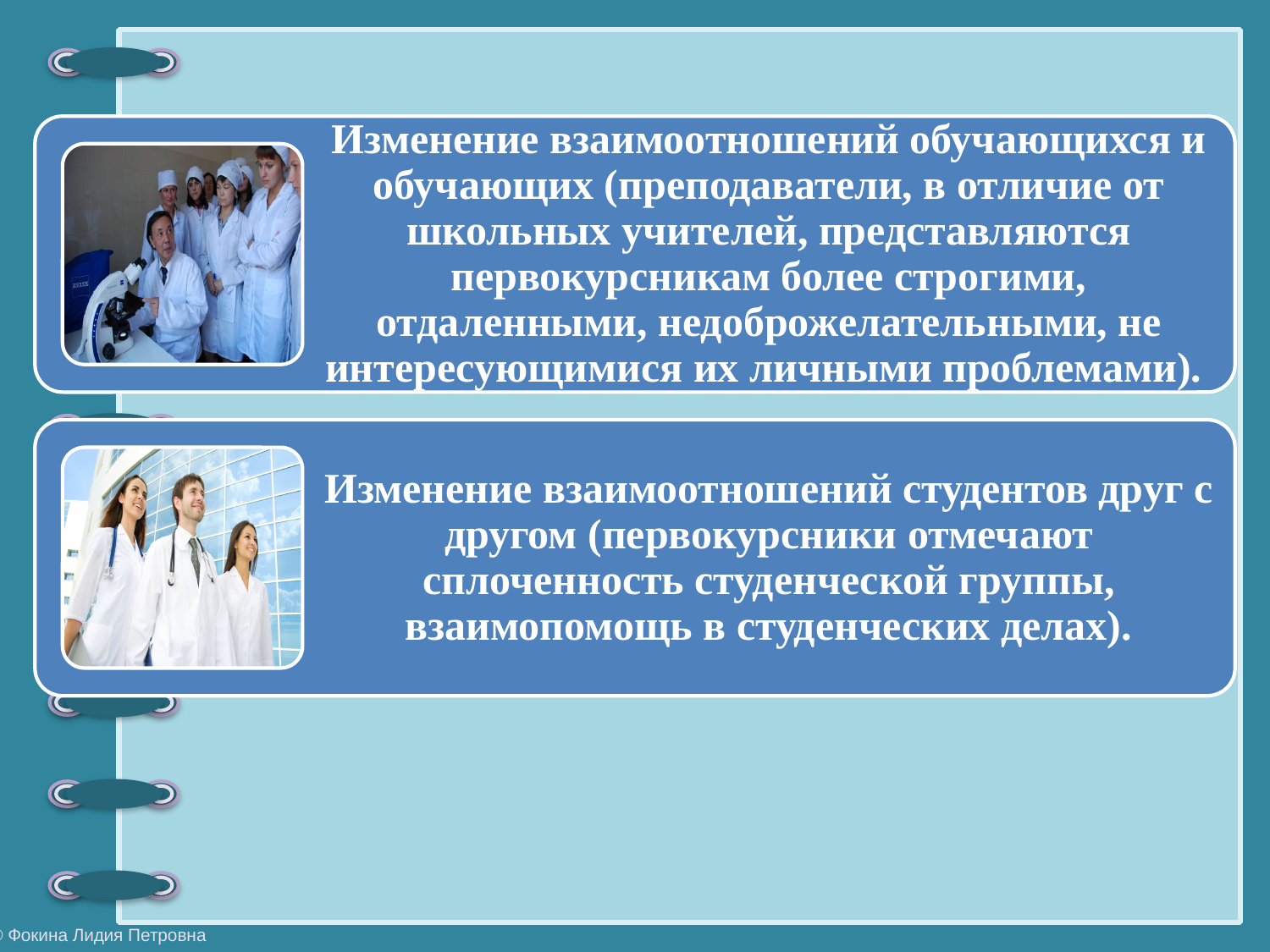

Изменение взаимоотношений обучающихся и обучающих (преподаватели, в отличие от школьных учителей, представляются первокурсникам более строгими, отдаленными, недоброжелательными, не интересующимися их личными проблемами).
Изменение взаимоотношений студентов друг с другом (первокурсники отмечают сплоченность студенческой группы, взаимопомощь в студенческих делах).